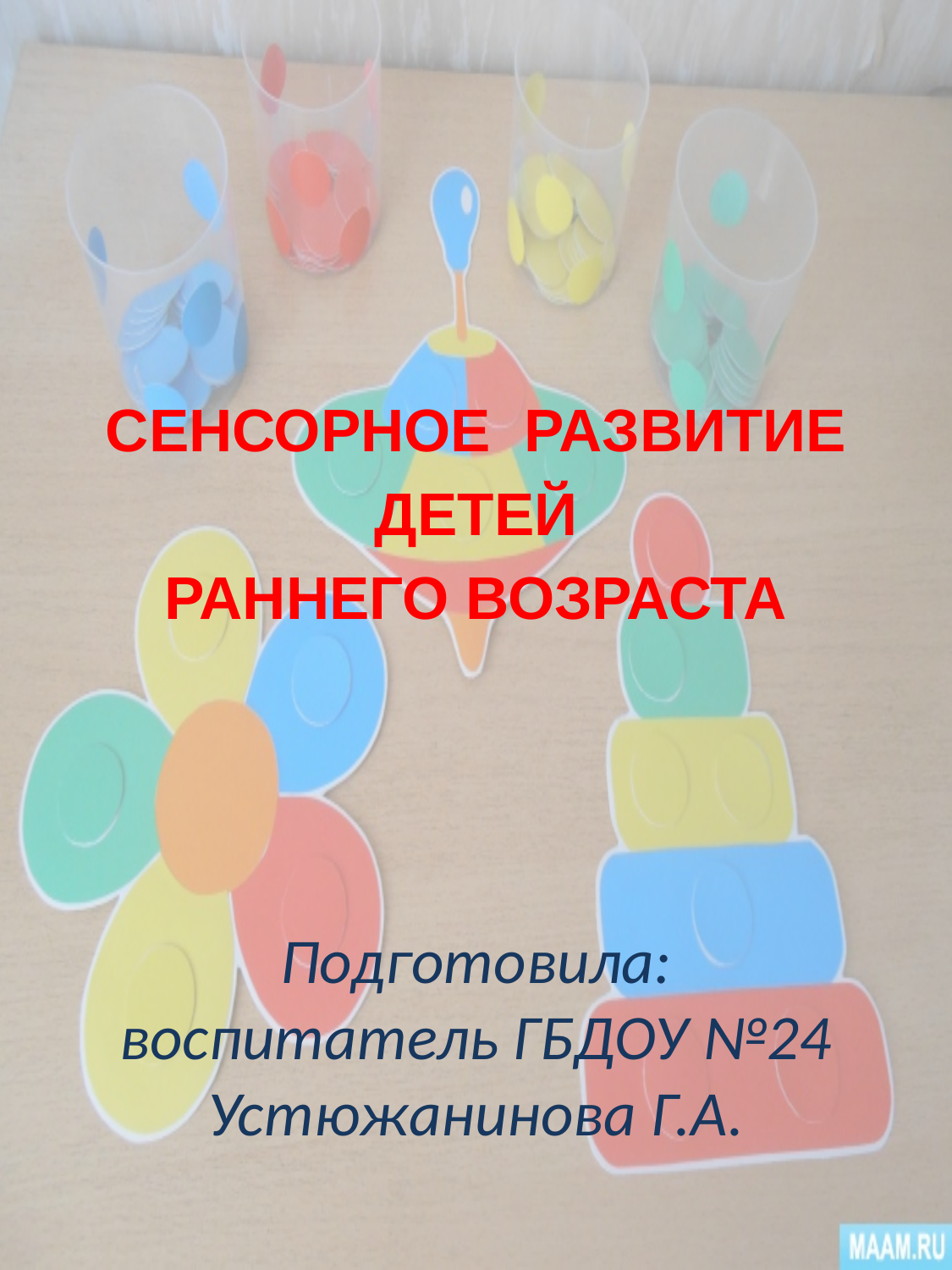

СЕНСОРНОЕ  РАЗВИТИЕ
ДЕТЕЙ
РАННЕГО ВОЗРАСТА
# Подготовила: воспитатель ГБДОУ №24 Устюжанинова Г.А.